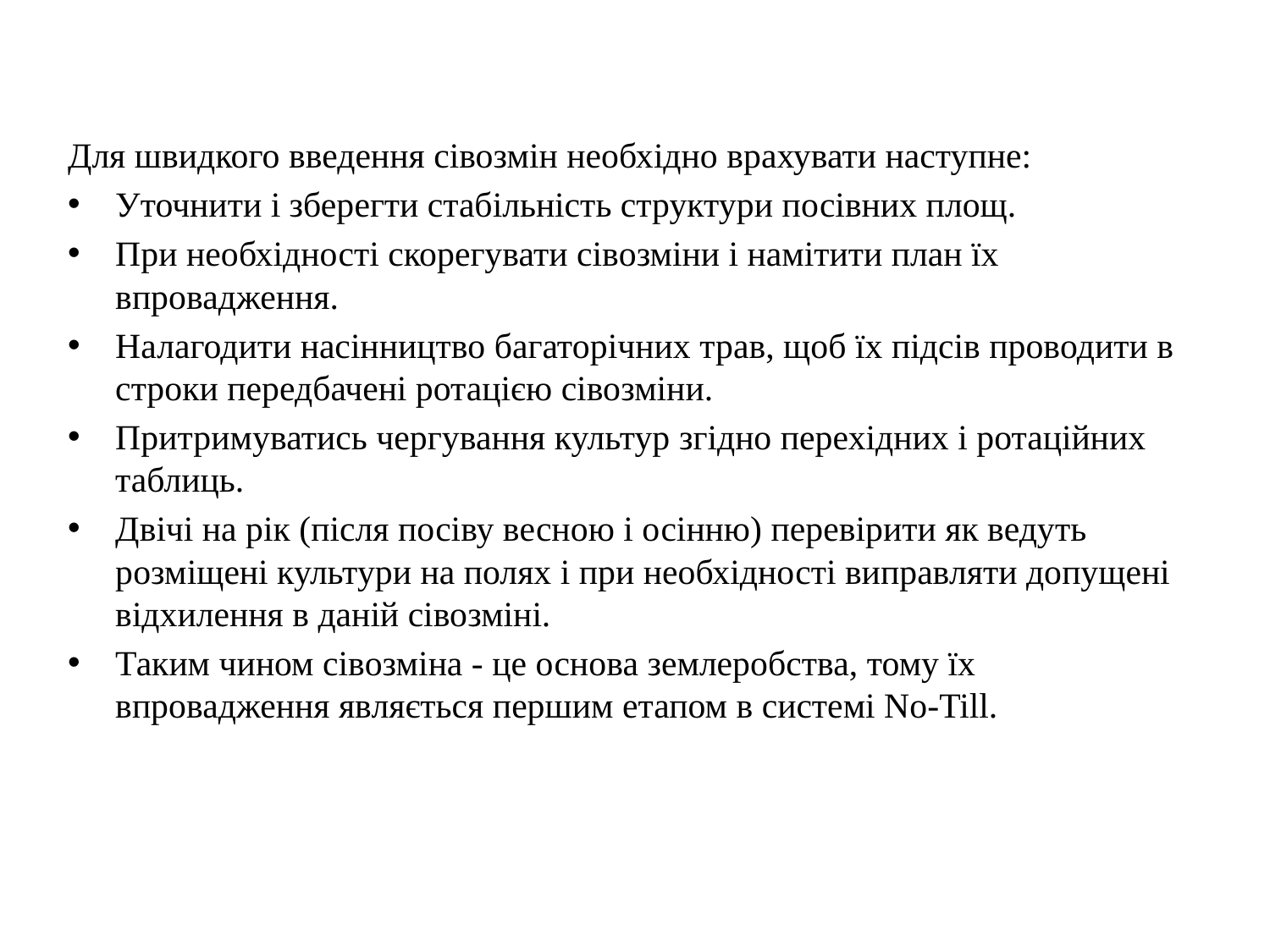

Для швидкого введення сівозмін необхідно врахувати наступне:
Уточнити і зберегти стабільність структури посівних площ.
При необхідності скорегувати сівозміни і намітити план їх впровадження.
Налагодити насінництво багаторічних трав, щоб їх підсів проводити в строки передбачені ротацією сівозміни.
Притримуватись чергування культур згідно перехідних і ротаційних таблиць.
Двічі на рік (після посіву весною і осінню) перевірити як ведуть розміщені культури на полях і при необхідності виправляти допущені відхилення в даній сівозміні.
Таким чином сівозміна - це основа землеробства, тому їх впровадження являється першим етапом в системі No-Till.